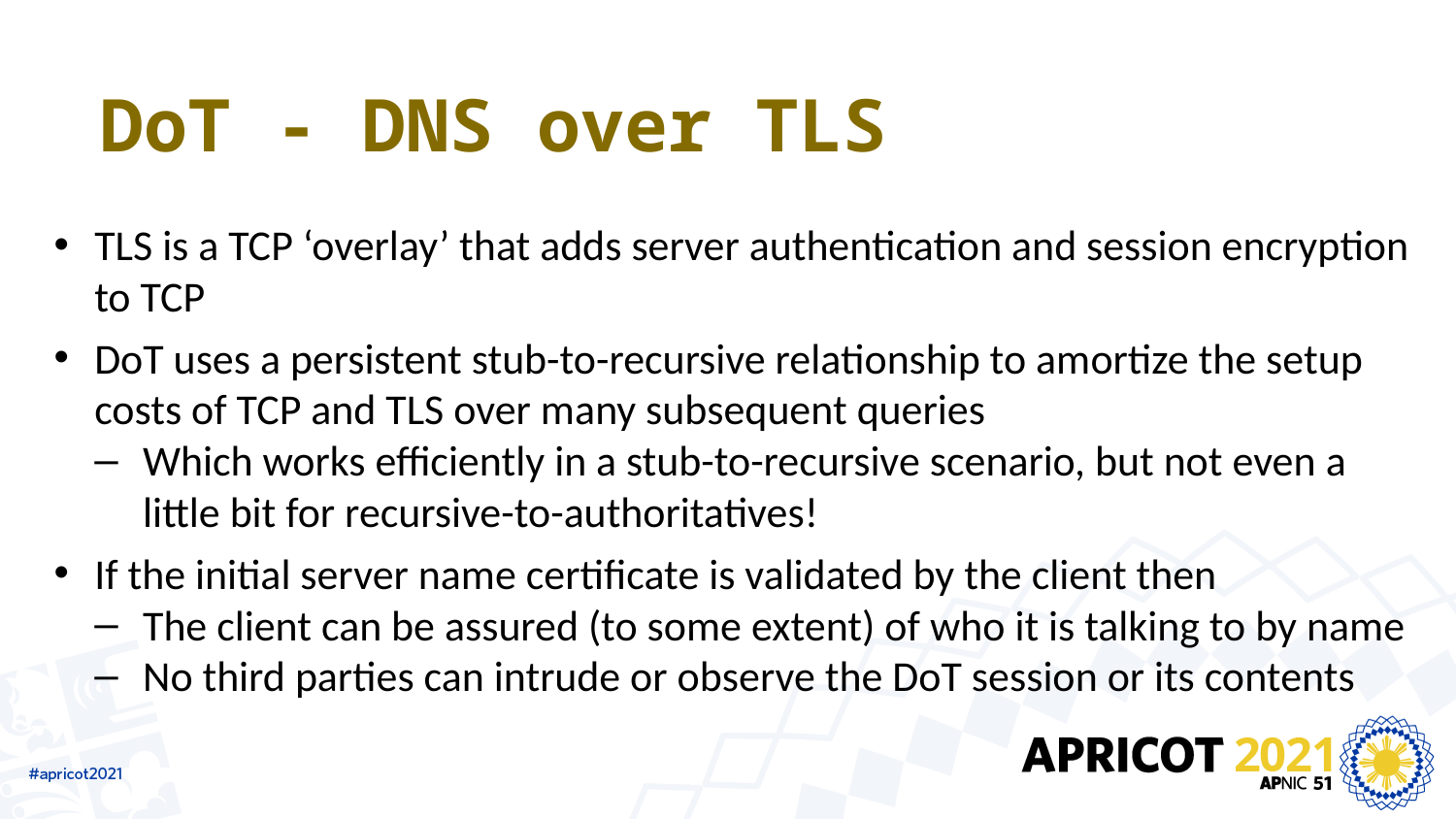

# DoT - DNS over TLS
TLS is a TCP ‘overlay’ that adds server authentication and session encryption to TCP
DoT uses a persistent stub-to-recursive relationship to amortize the setup costs of TCP and TLS over many subsequent queries
Which works efficiently in a stub-to-recursive scenario, but not even a little bit for recursive-to-authoritatives!
If the initial server name certificate is validated by the client then
The client can be assured (to some extent) of who it is talking to by name
No third parties can intrude or observe the DoT session or its contents